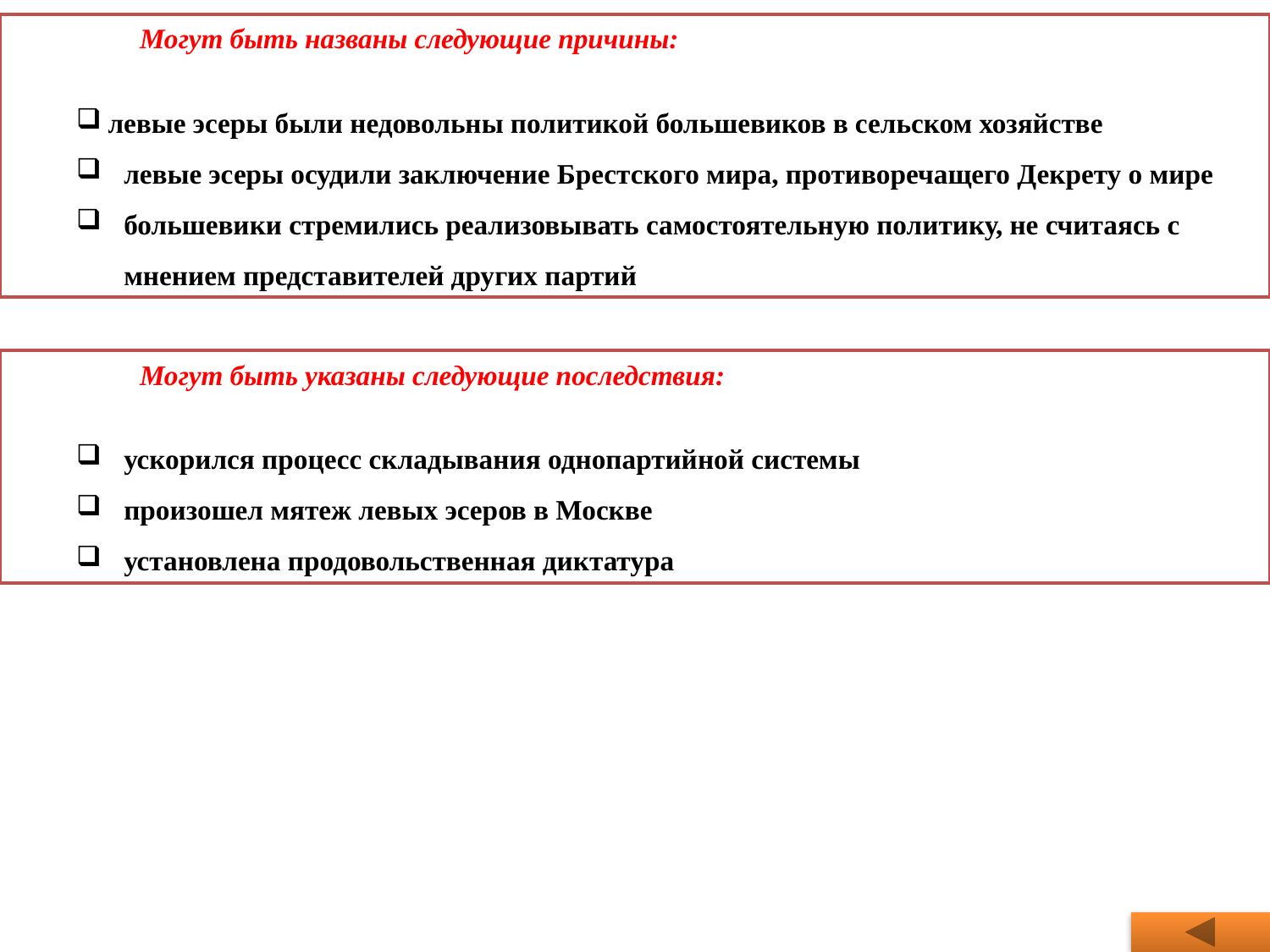

Могут быть названы следующие причины:

левые эсеры были недовольны политикой большевиков в сельском хозяйстве
левые эсеры осудили заключение Брестского мира, противоречащего Декрету о мире
большевики стремились реализовывать самостоятельную политику, не считаясь с           мнением представителей других партий
Могут быть указаны следующие последствия:

ускорился процесс складывания однопартийной системы
произошел мятеж левых эсеров в Москве
установлена продовольственная диктатура